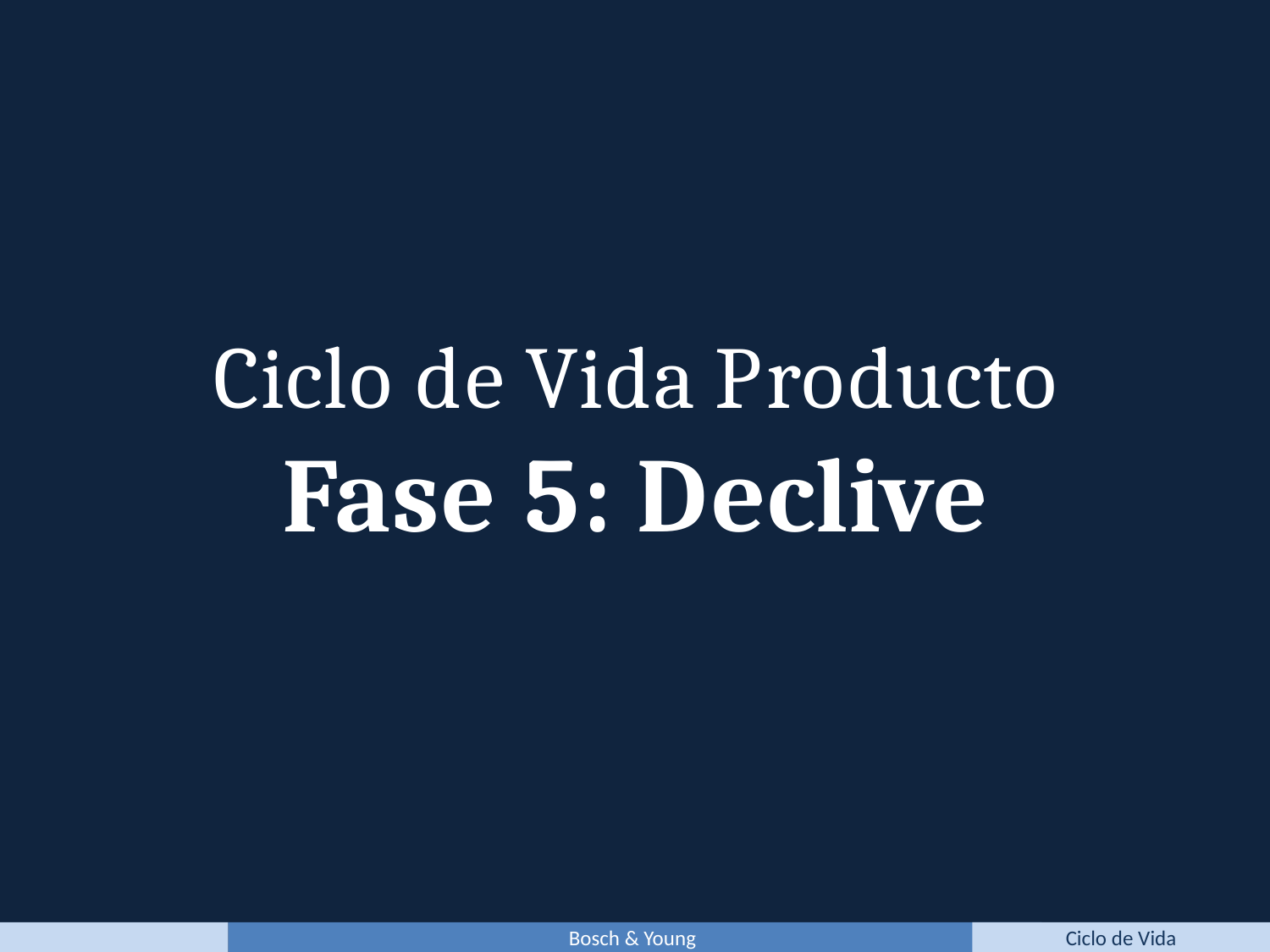

Ciclo de Vida Producto
Fase 5: Declive

Bosch & Young
Ciclo de Vida